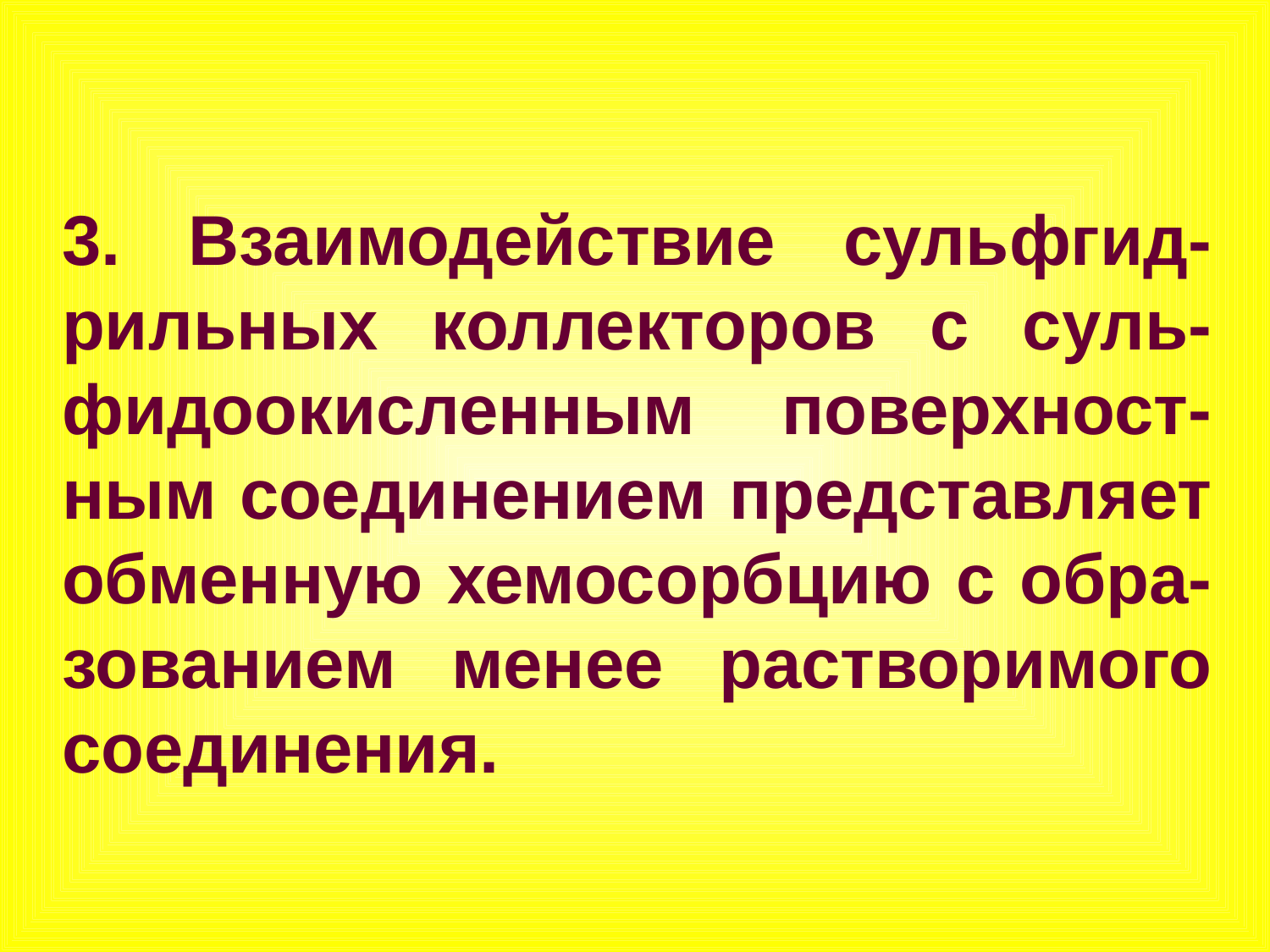

3. Взаимодействие сульфгид-рильных коллекторов с суль-фидоокисленным поверхност-ным соединением представляет обменную хемосорбцию с обра-зованием менее растворимого соединения.